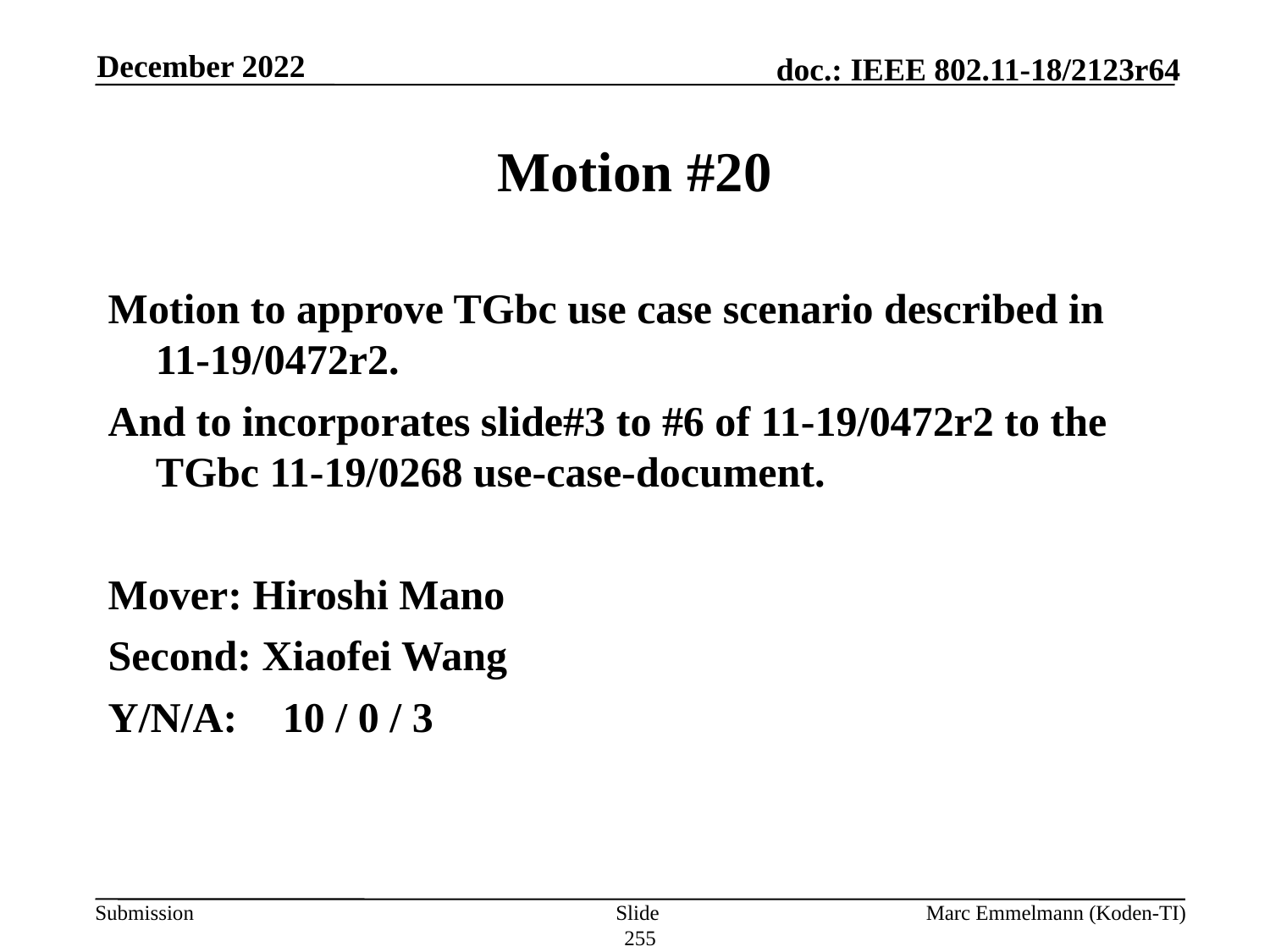

December 2022
# Motion #20
Motion to approve TGbc use case scenario described in 11-19/0472r2.
And to incorporates slide#3 to #6 of 11-19/0472r2 to the TGbc 11-19/0268 use-case-document.

Mover: Hiroshi Mano
Second: Xiaofei Wang
Y/N/A:	10 / 0 / 3
Slide 255
Marc Emmelmann (Koden-TI)